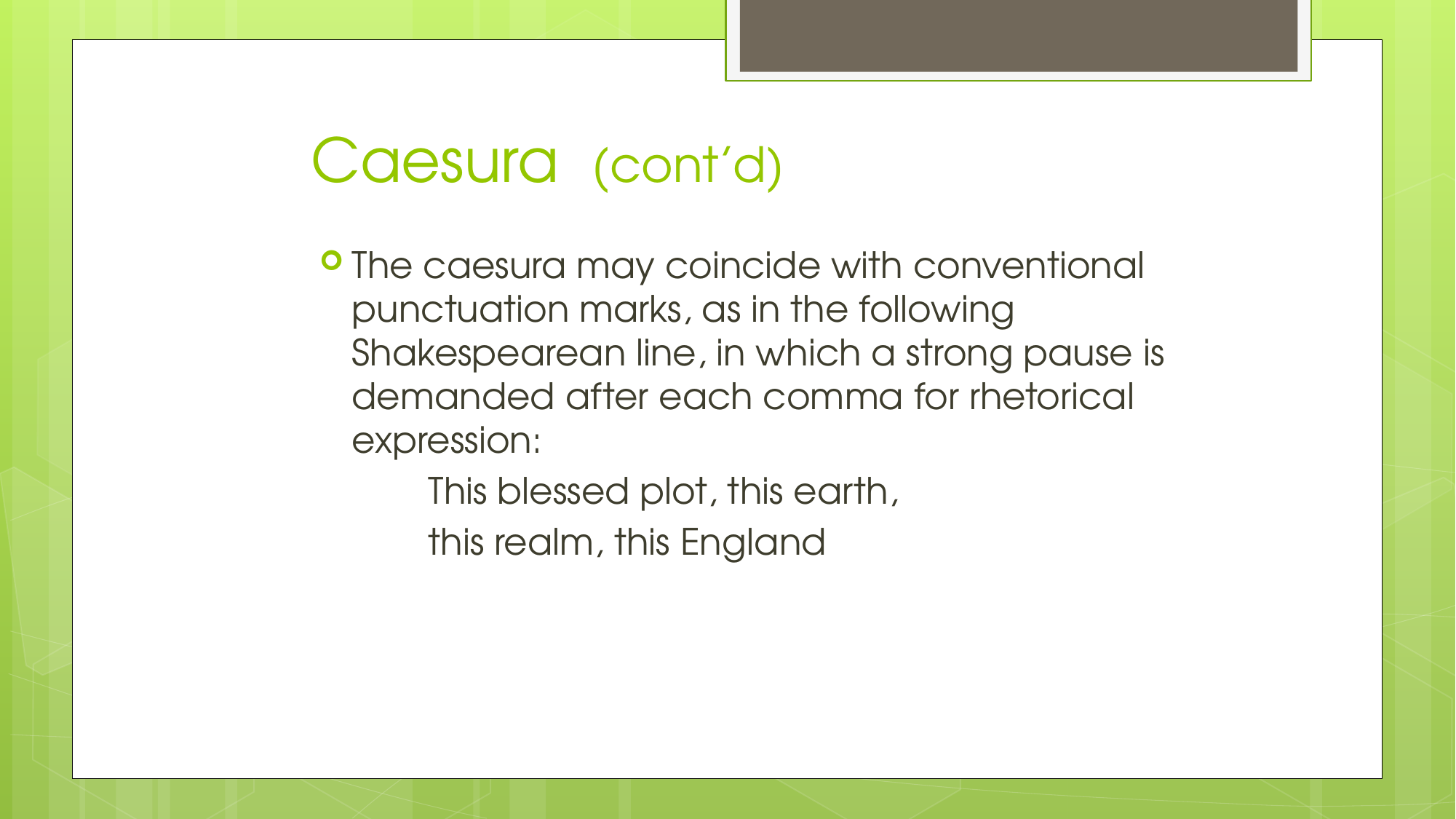

# Caesura  (cont’d)
The caesura may coincide with conventional punctuation marks, as in the following Shakespearean line, in which a strong pause is demanded after each comma for rhetorical expression:
	This blessed plot, this earth,
	this realm, this England